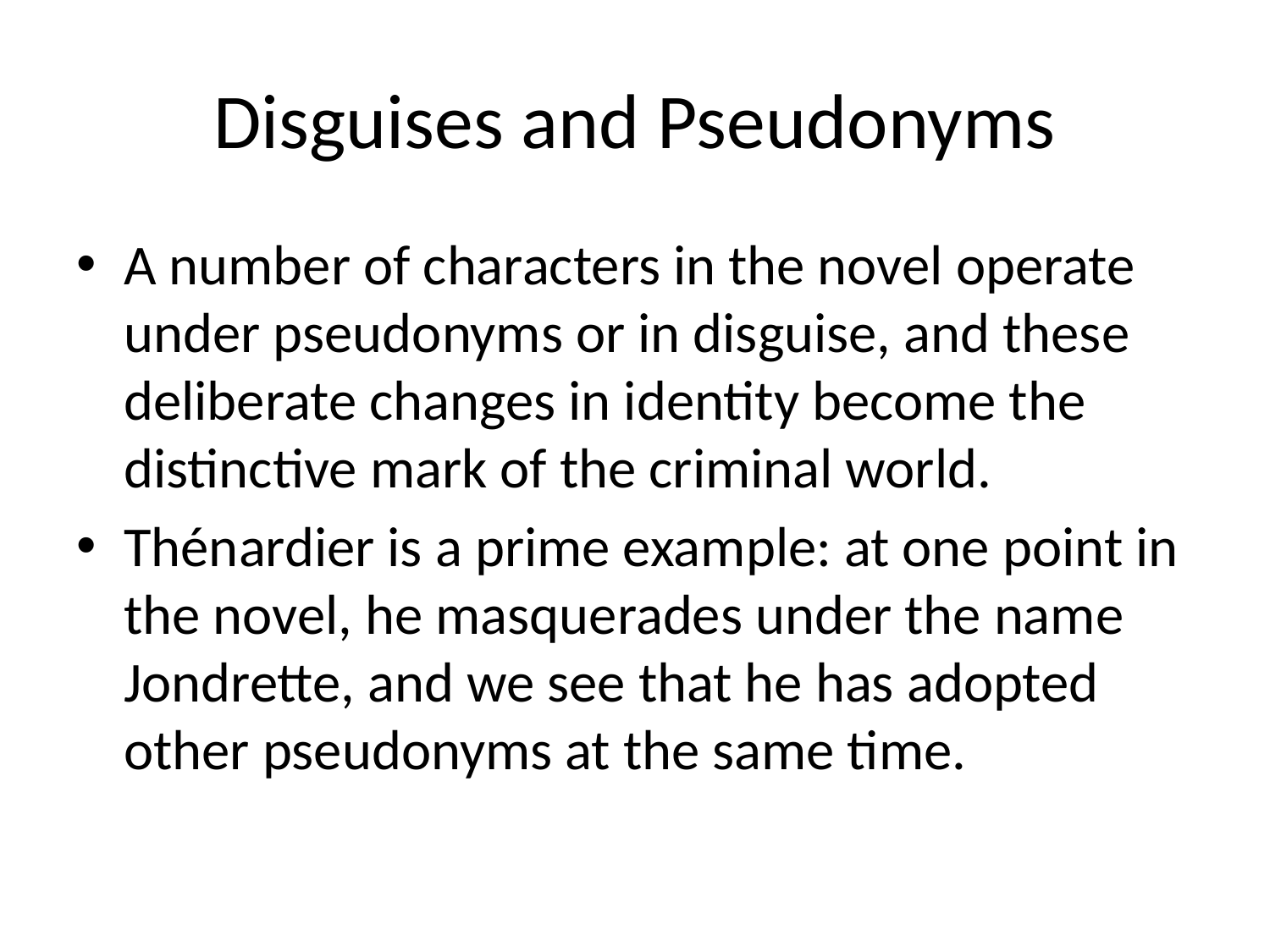

# Disguises and Pseudonyms
A number of characters in the novel operate under pseudonyms or in disguise, and these deliberate changes in identity become the distinctive mark of the criminal world.
Thénardier is a prime example: at one point in the novel, he masquerades under the name Jondrette, and we see that he has adopted other pseudonyms at the same time.